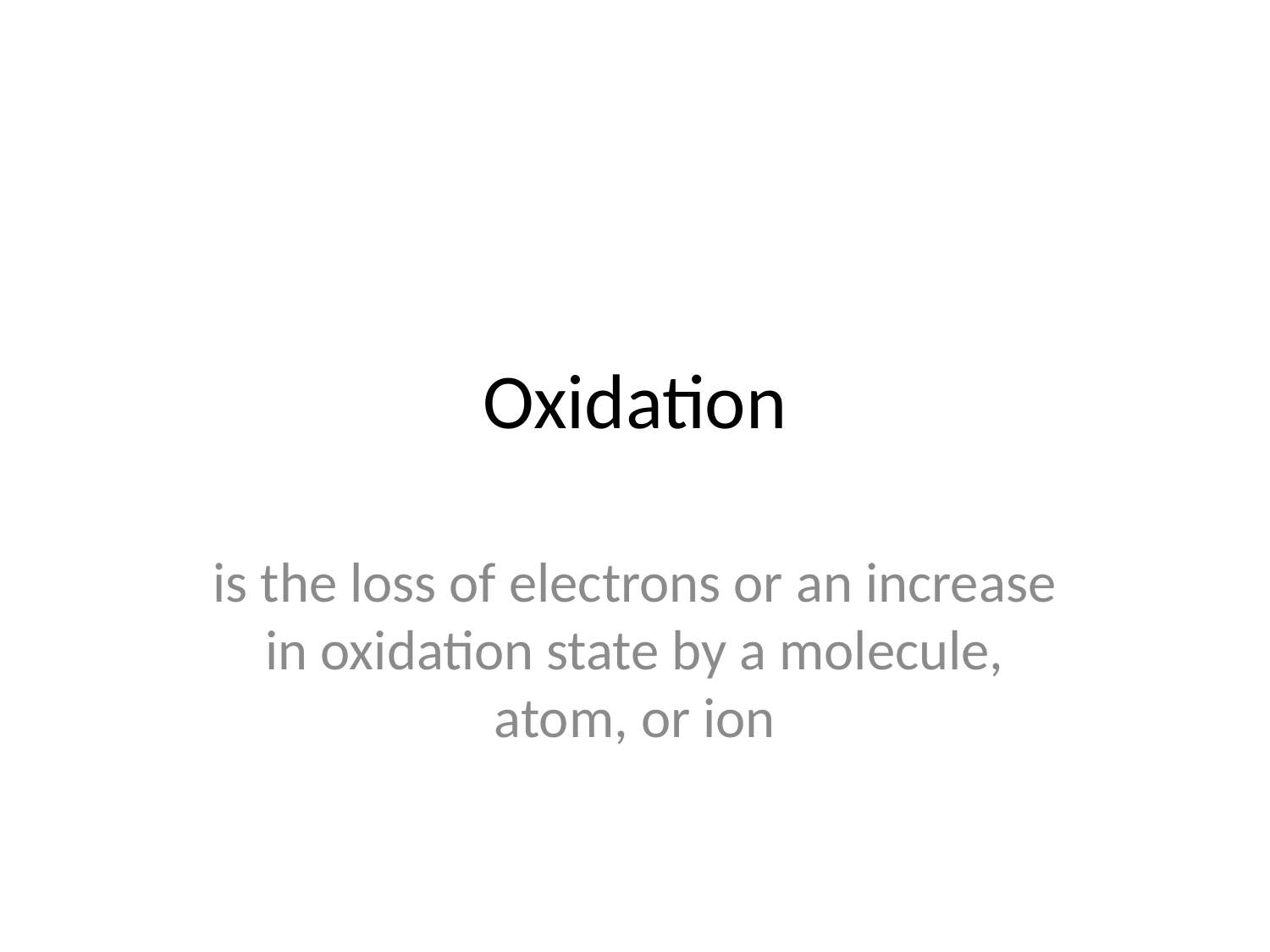

# Oxidation
is the loss of electrons or an increase in oxidation state by a molecule, atom, or ion